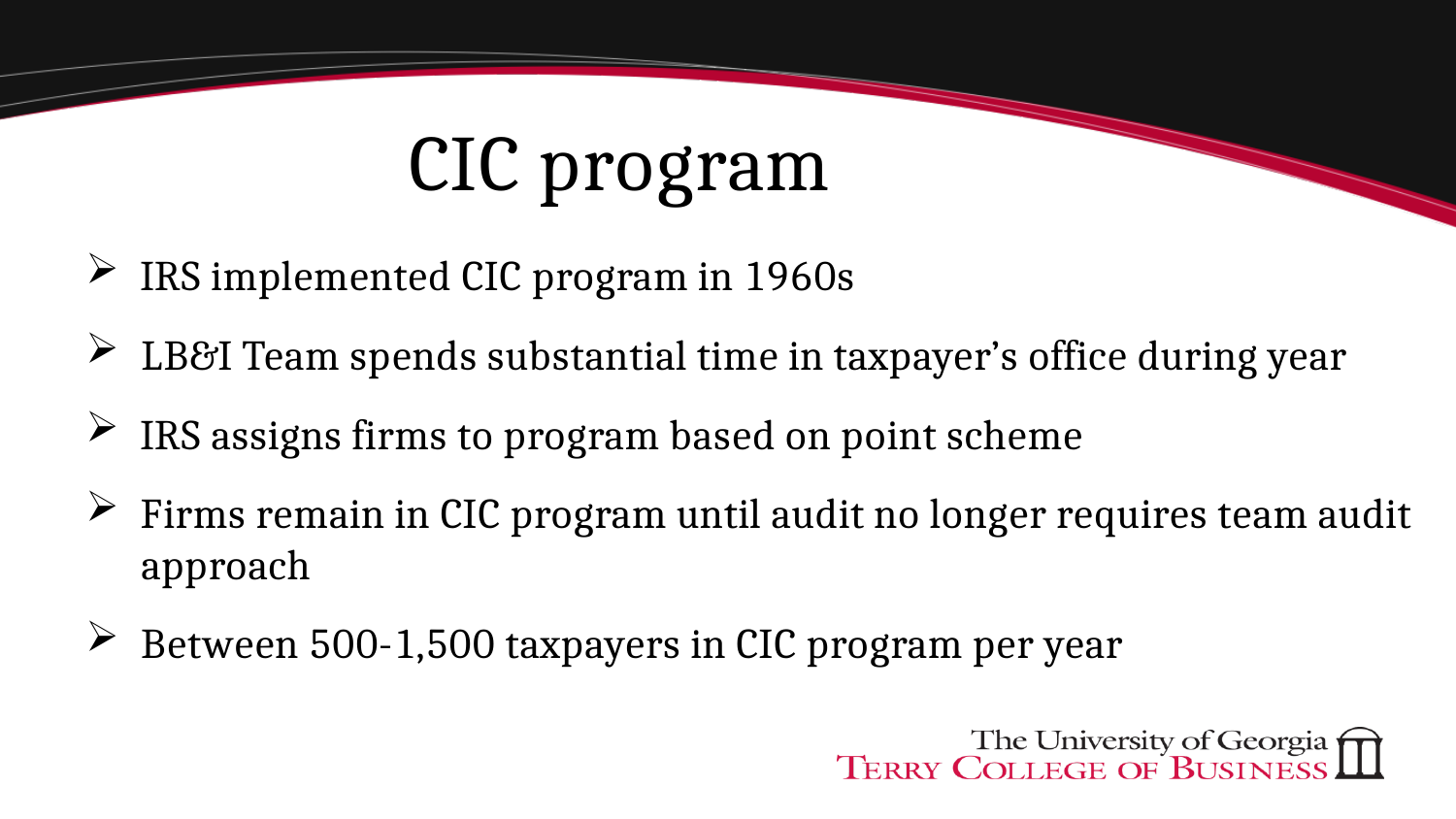

# CIC program
IRS implemented CIC program in 1960s

LB&I Team spends substantial time in taxpayer’s office during year

IRS assigns firms to program based on point scheme

Firms remain in CIC program until audit no longer requires team audit approach

Between 500-1,500 taxpayers in CIC program per year